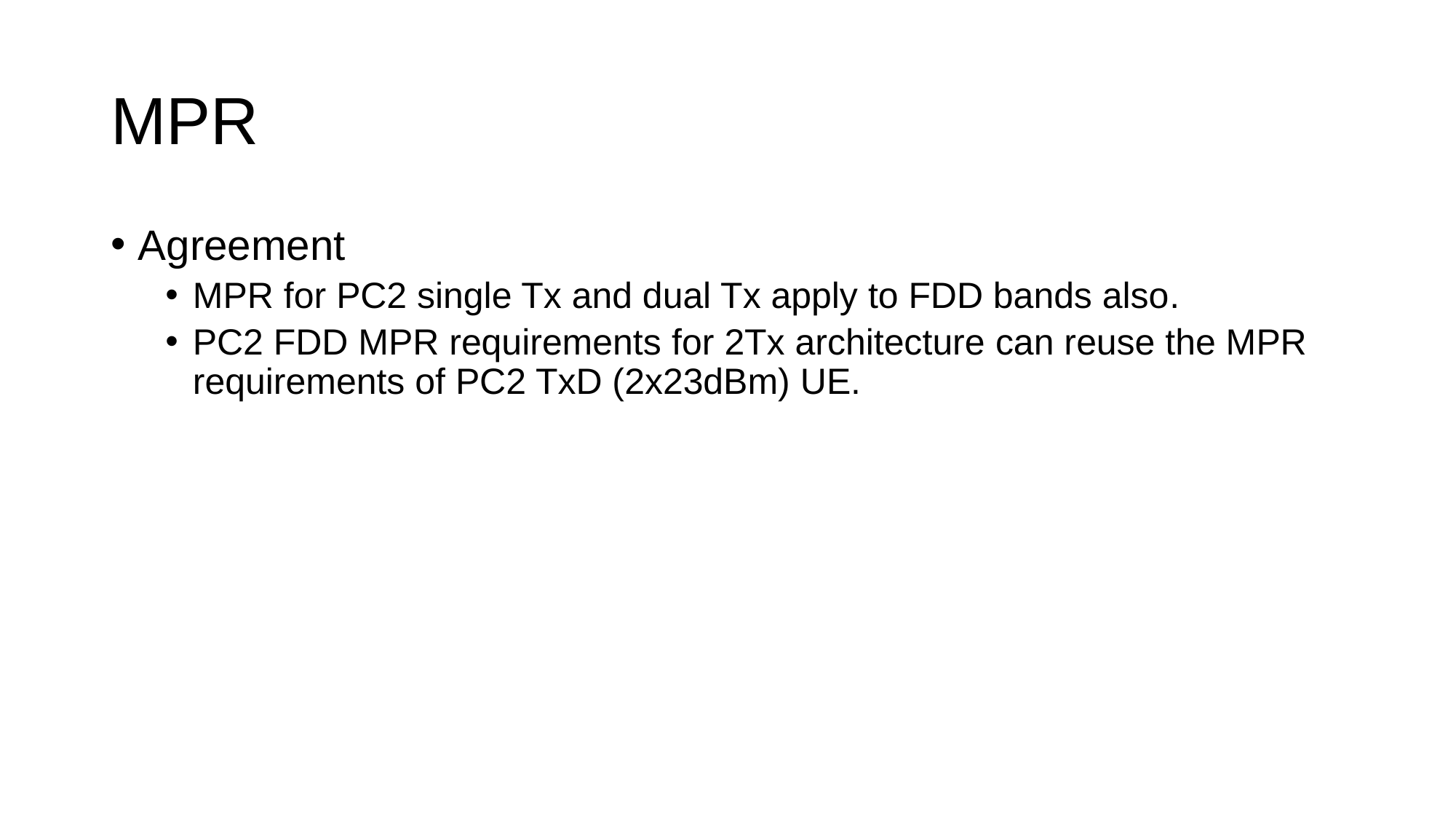

# MPR
Agreement
MPR for PC2 single Tx and dual Tx apply to FDD bands also.
PC2 FDD MPR requirements for 2Tx architecture can reuse the MPR requirements of PC2 TxD (2x23dBm) UE.